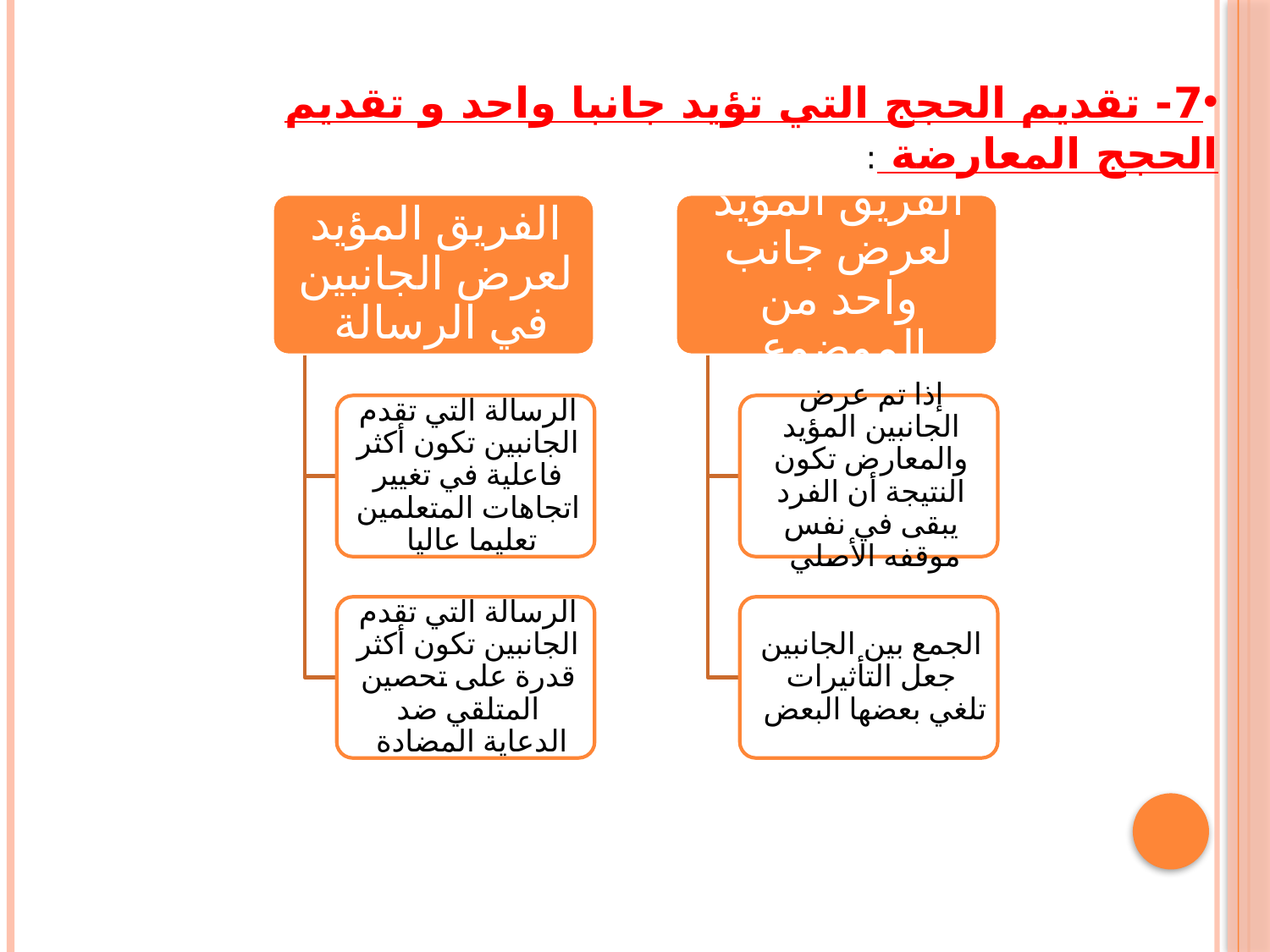

7- تقديم الحجج التي تؤيد جانبا واحد و تقديم الحجج المعارضة :
الفريق المؤيد لعرض الجانبين في الرسالة
الرسالة التي تقدم الجانبين تكون أكثر فاعلية في تغيير اتجاهات المتعلمين تعليما عاليا
الرسالة التي تقدم الجانبين تكون أكثر قدرة على تحصين المتلقي ضد الدعاية المضادة
الفريق المؤيد لعرض جانب واحد من الموضوع
إذا تم عرض الجانبين المؤيد والمعارض تكون النتيجة أن الفرد يبقى في نفس موقفه الأصلي
الجمع بين الجانبين جعل التأثيرات تلغي بعضها البعض